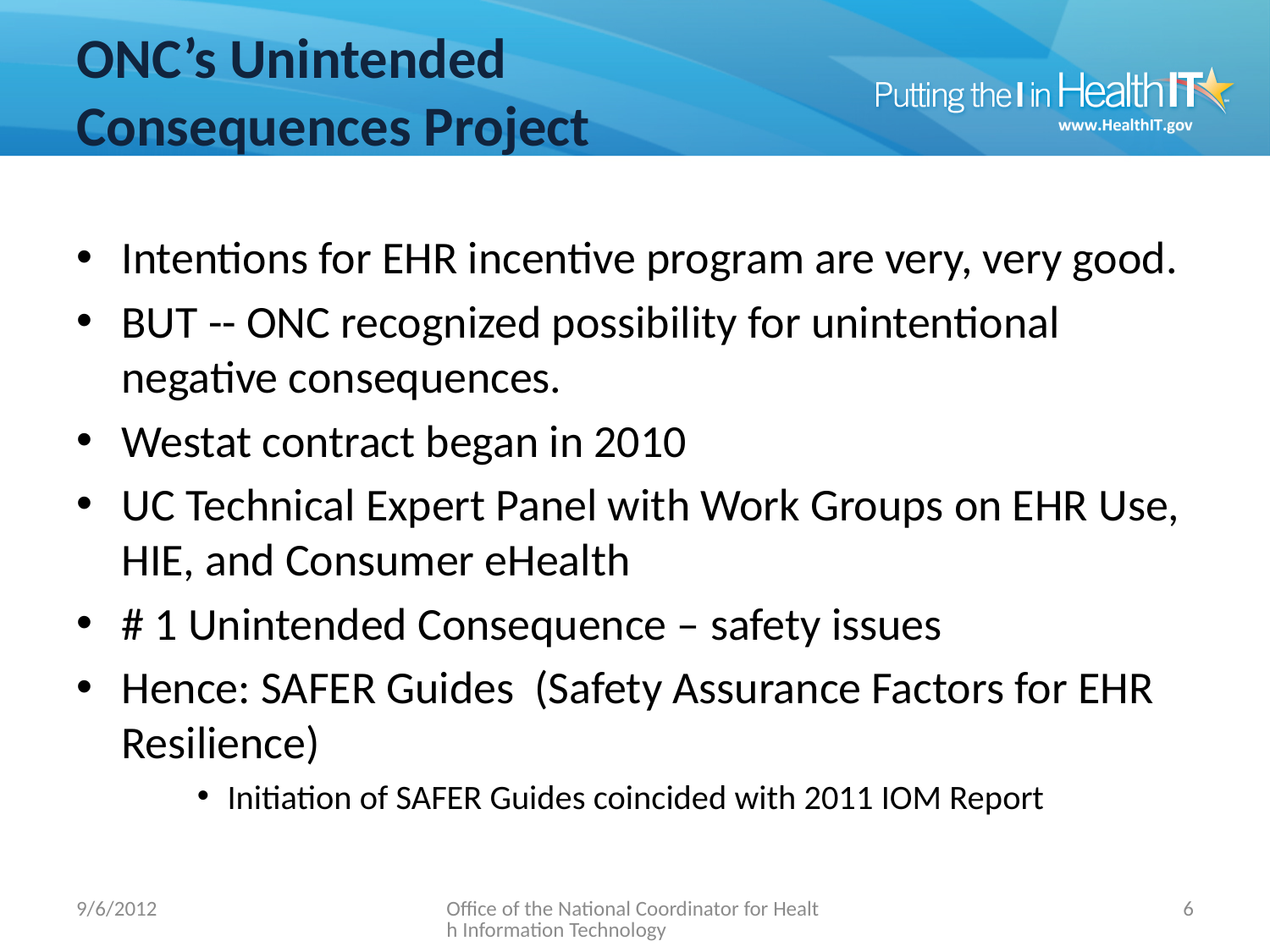

# ONC’s Unintended Consequences Project
Intentions for EHR incentive program are very, very good.
BUT -- ONC recognized possibility for unintentional negative consequences.
Westat contract began in 2010
UC Technical Expert Panel with Work Groups on EHR Use, HIE, and Consumer eHealth
# 1 Unintended Consequence – safety issues
Hence: SAFER Guides  (Safety Assurance Factors for EHR Resilience)
Initiation of SAFER Guides coincided with 2011 IOM Report

9/6/2012
Office of the National Coordinator for Health Information Technology
6